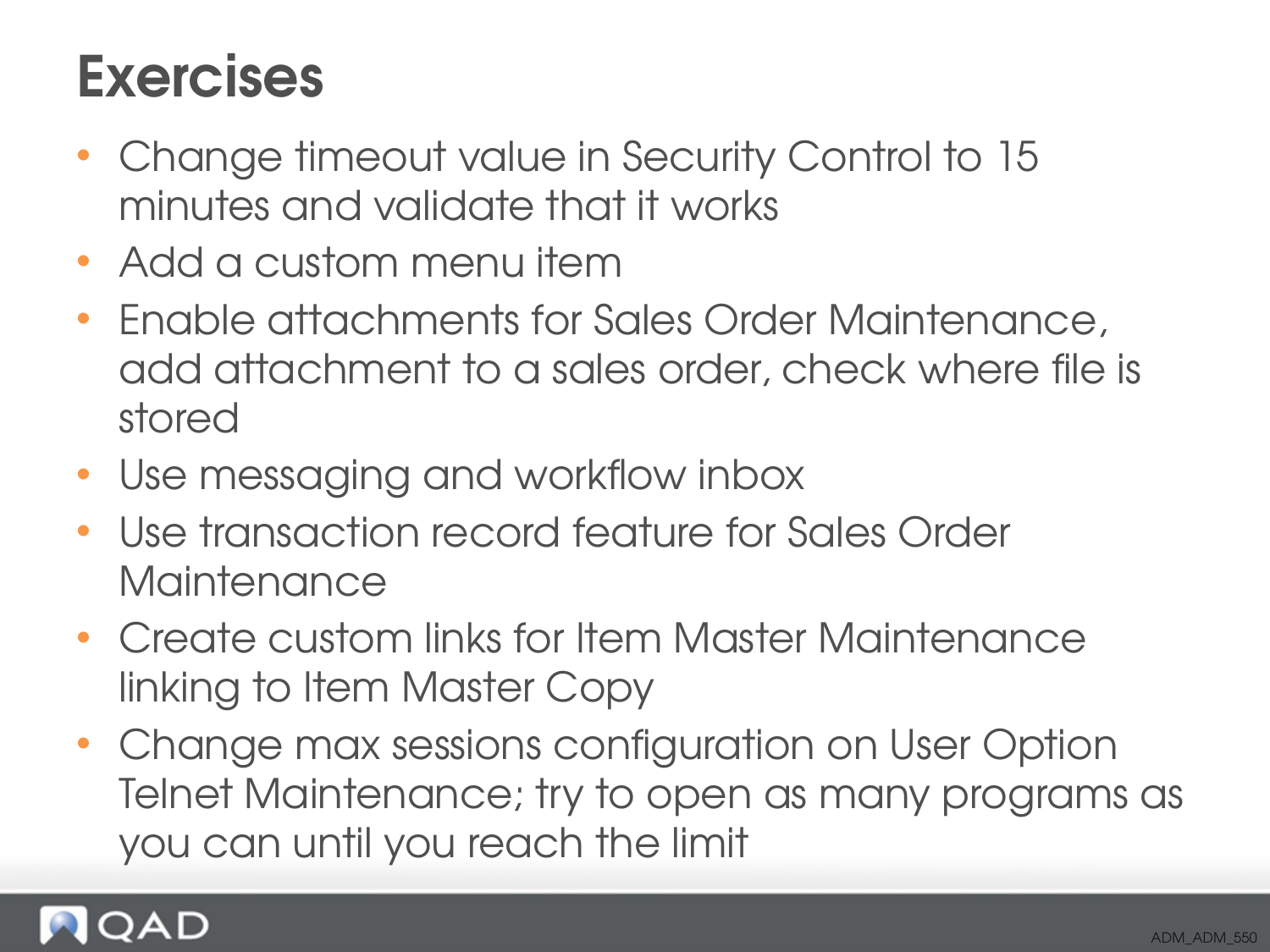

# Exercises
Change timeout value in Security Control to 15 minutes and validate that it works
Add a custom menu item
Enable attachments for Sales Order Maintenance, add attachment to a sales order, check where file is stored
Use messaging and workflow inbox
Use transaction record feature for Sales Order Maintenance
Create custom links for Item Master Maintenance linking to Item Master Copy
Change max sessions configuration on User Option Telnet Maintenance; try to open as many programs as you can until you reach the limit
ADM_ADM_550